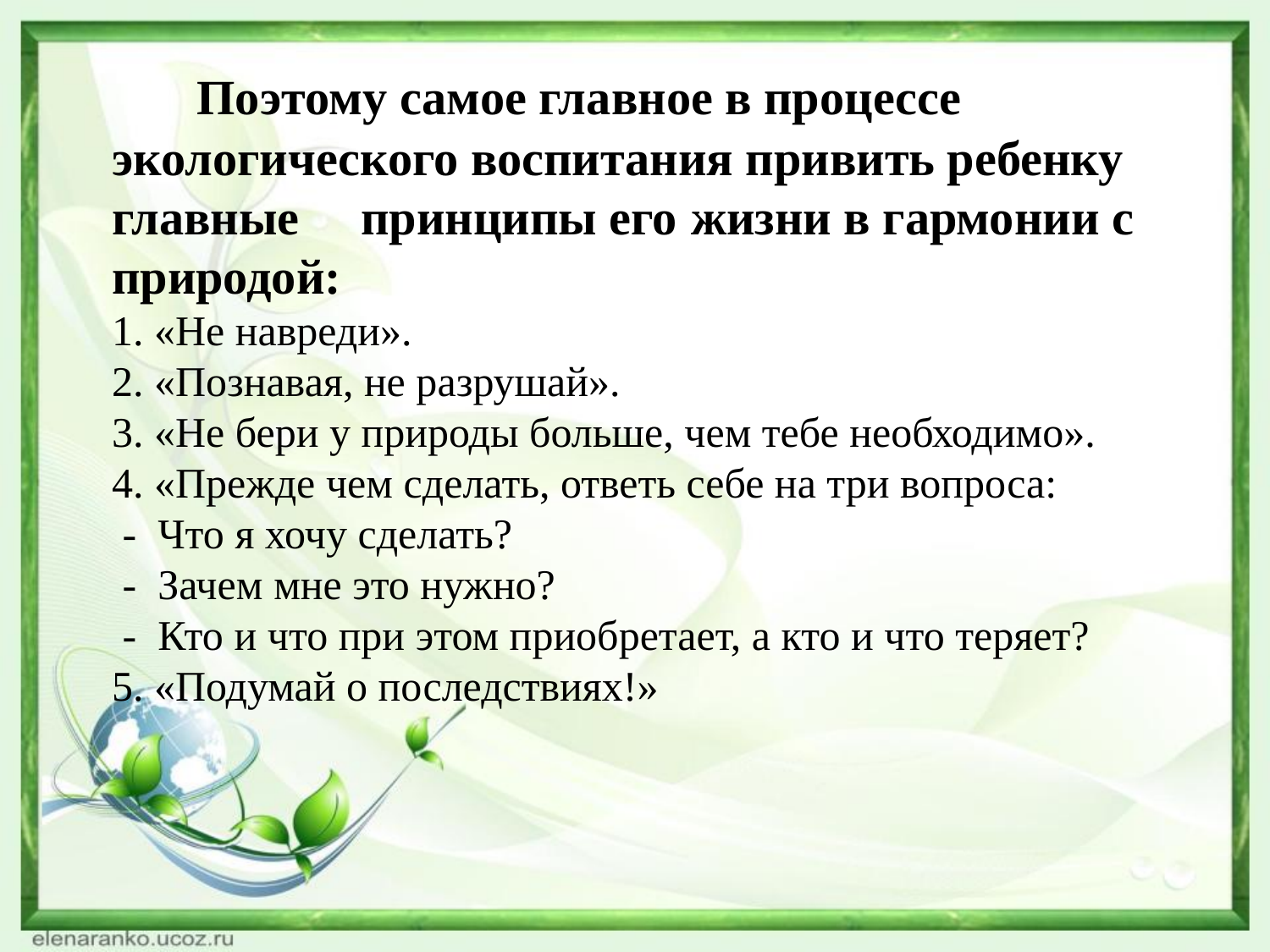

# Поэтому самое главное в процессе экологического воспитания привить ребенку главные     принципы его жизни в гармонии с природой: 1. «Не навреди». 2. «Познавая, не разрушай». 3. «Не бери у природы больше, чем тебе необходимо». 4. «Прежде чем сделать, ответь себе на три вопроса: -  Что я хочу сделать? -  Зачем мне это нужно? -  Кто и что при этом приобретает, а кто и что теряет? 5. «Подумай о последствиях!»